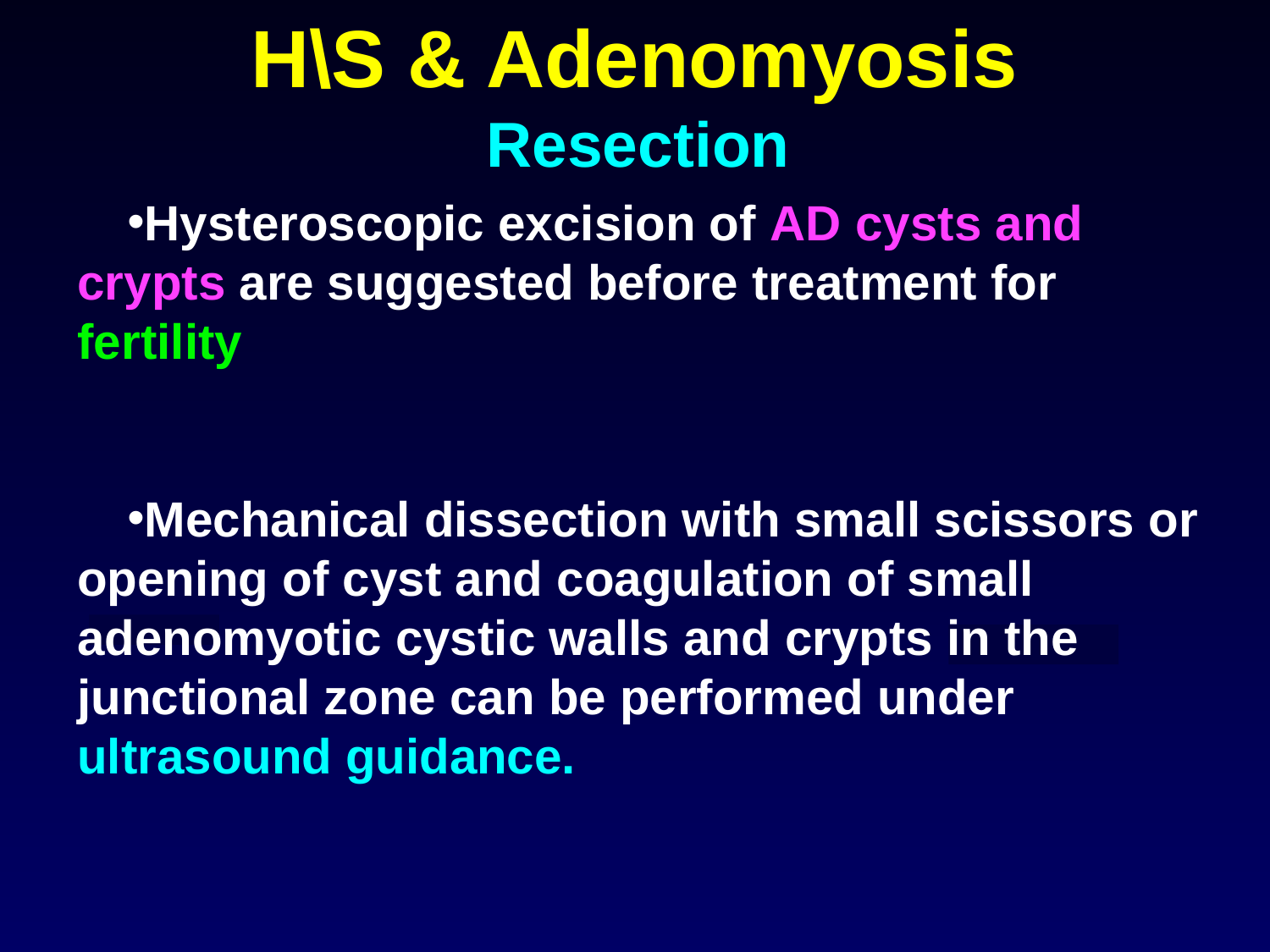

H\S & Adenomyosis
Resection
Hysteroscopic excision of AD cysts and crypts are suggested before treatment for fertility

Mechanical dissection with small scissors or opening of cyst and coagulation of small adenomyotic cystic walls and crypts in the junctional zone can be performed under ultrasound guidance.